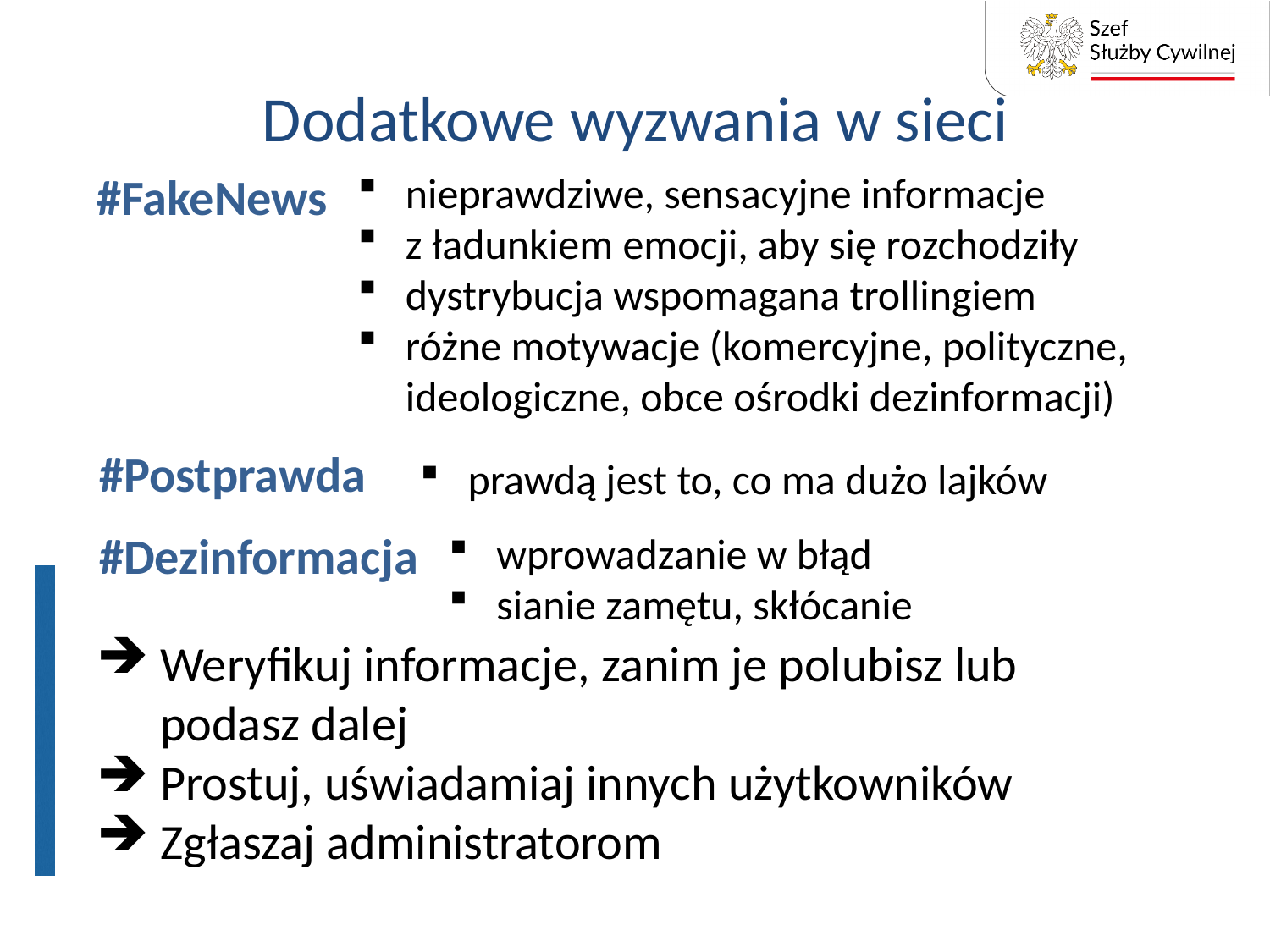

# Dodatkowe wyzwania w sieci
#FakeNews

nieprawdziwe, sensacyjne informacje
z ładunkiem emocji, aby się rozchodziły
dystrybucja wspomagana trollingiem
różne motywacje (komercyjne, polityczne, ideologiczne, obce ośrodki dezinformacji)
#Postprawda

prawdą jest to, co ma dużo lajków
#Dezinformacja

wprowadzanie w błąd
sianie zamętu, skłócanie
Weryfikuj informacje, zanim je polubisz lub podasz dalej
Prostuj, uświadamiaj innych użytkowników
Zgłaszaj administratorom